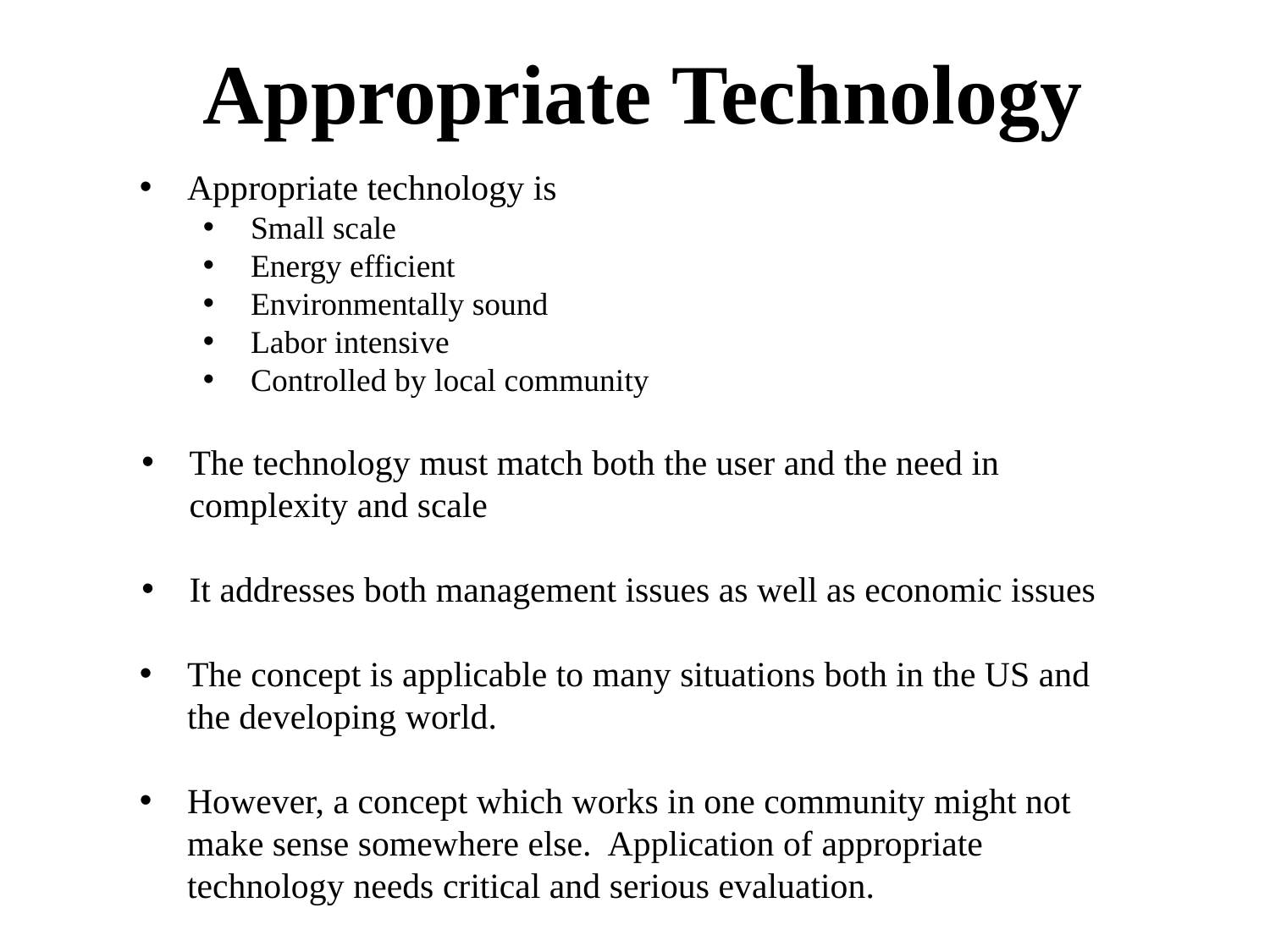

# Appropriate Technology
Appropriate technology is
Small scale
Energy efficient
Environmentally sound
Labor intensive
Controlled by local community

The technology must match both the user and the need in complexity and scale

It addresses both management issues as well as economic issues

The concept is applicable to many situations both in the US and the developing world.

However, a concept which works in one community might not make sense somewhere else.  Application of appropriate technology needs critical and serious evaluation.